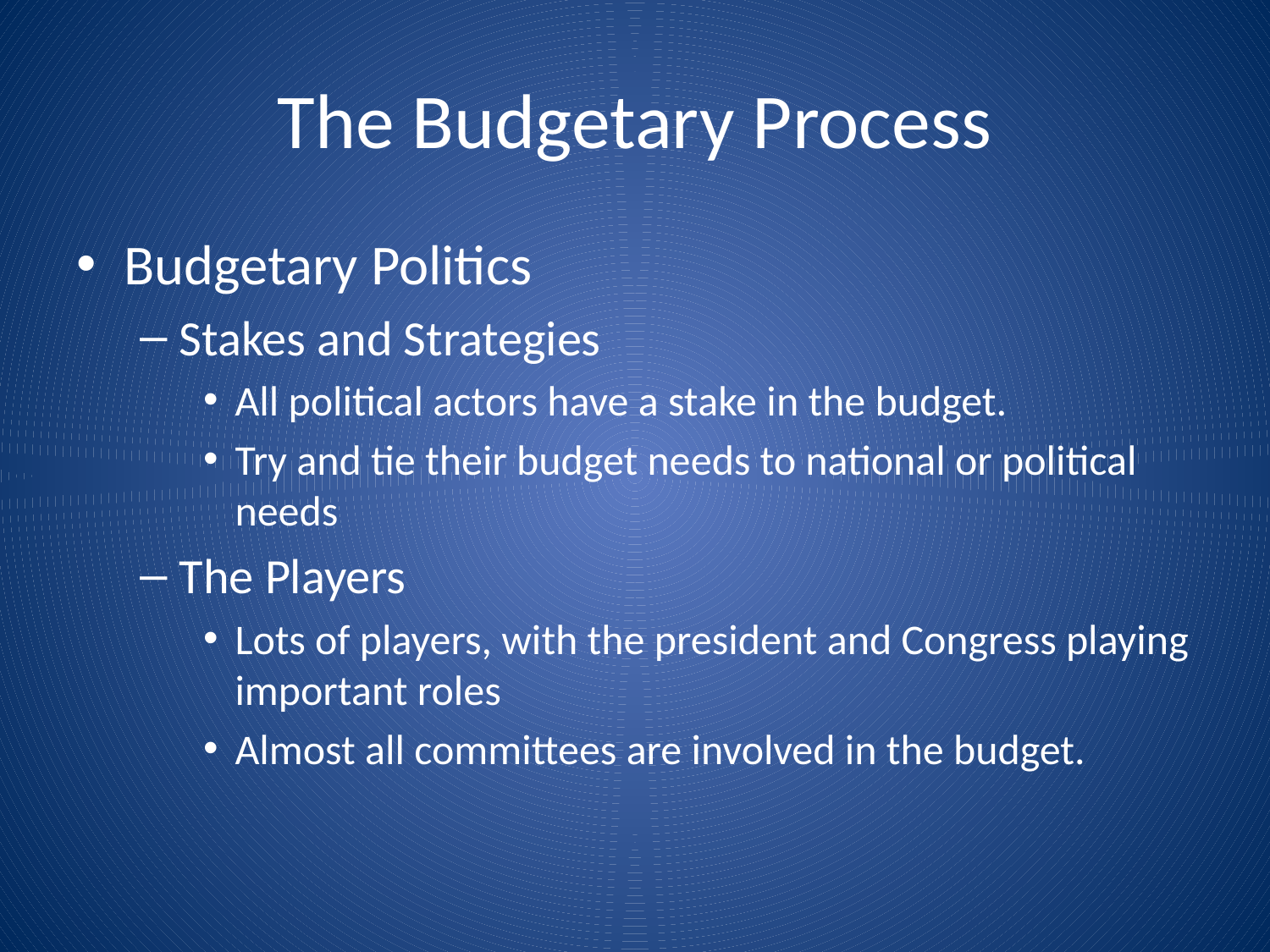

# The Budgetary Process
Budgetary Politics
Stakes and Strategies
All political actors have a stake in the budget.
Try and tie their budget needs to national or political needs
The Players
Lots of players, with the president and Congress playing important roles
Almost all committees are involved in the budget.